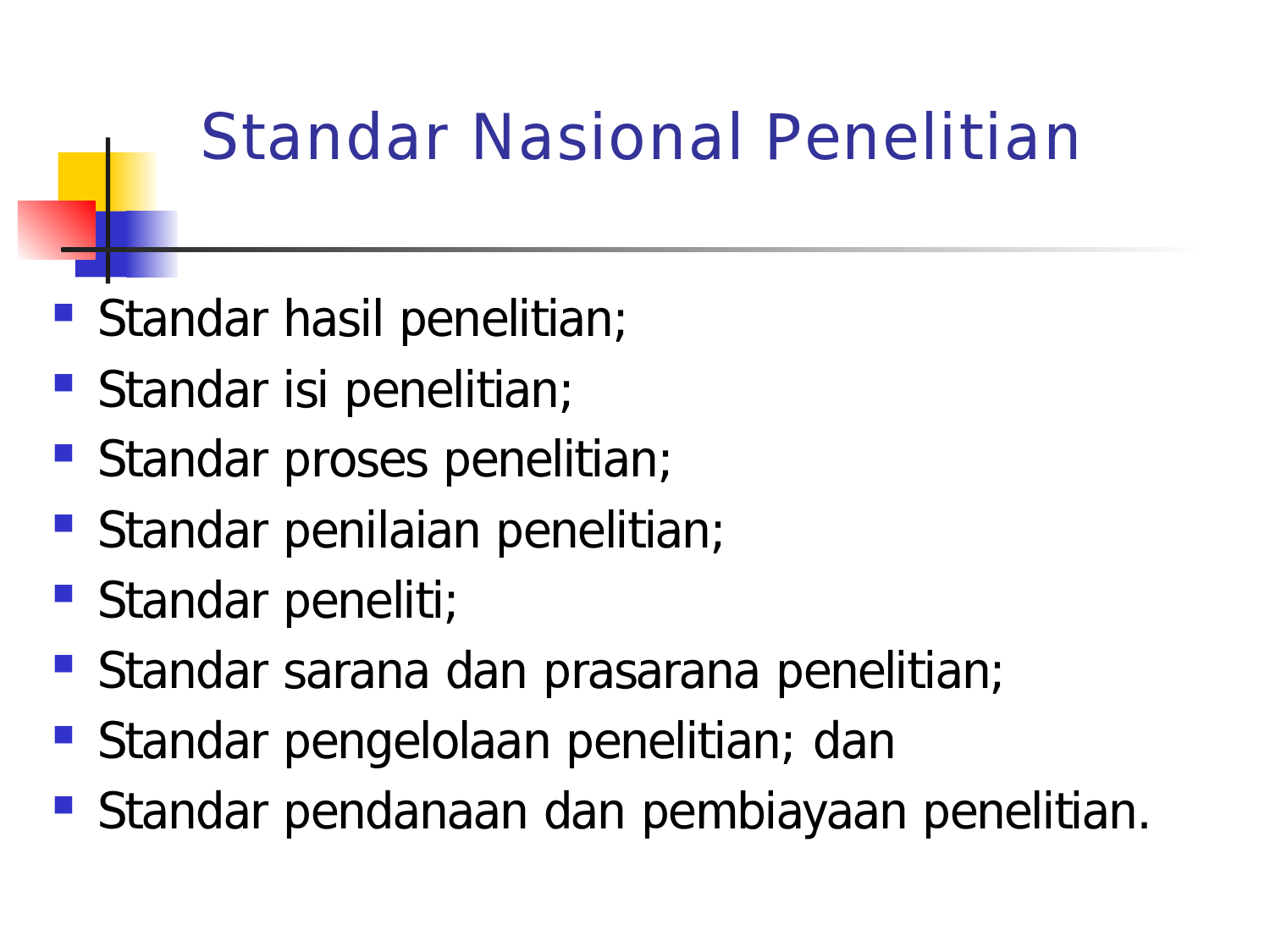

# Standar Nasional Penelitian
Standar hasil penelitian;
Standar isi penelitian;
Standar proses penelitian;
Standar penilaian penelitian;
Standar peneliti;
Standar sarana dan prasarana penelitian;
Standar pengelolaan penelitian; dan
Standar pendanaan dan pembiayaan penelitian.